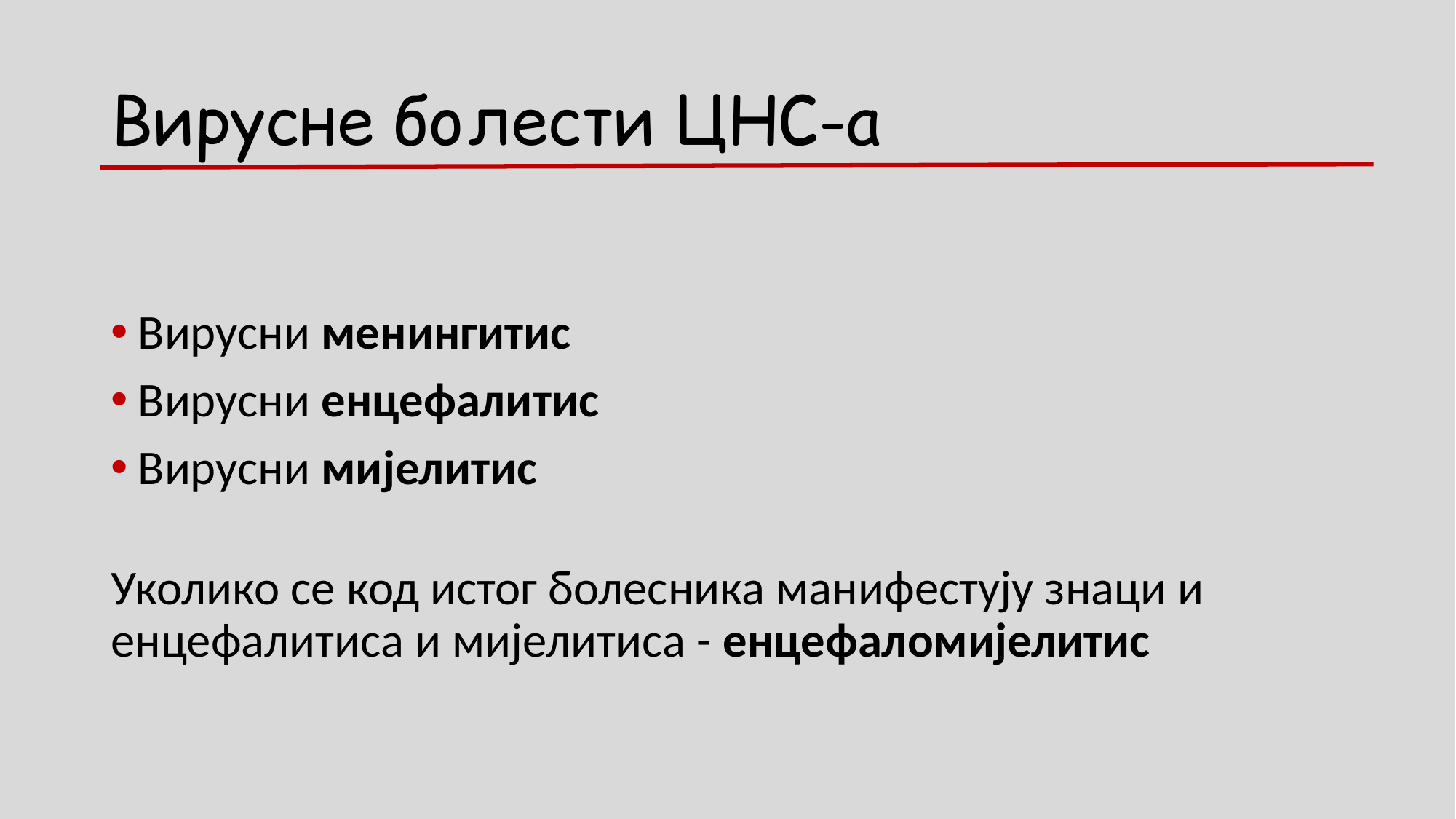

# Вирусне болести ЦНС-а
Вирусни менингитис
Вирусни енцефалитис
Вирусни мијелитис
Уколико се код истог болесника манифестују знаци и енцефалитиса и мијелитиса - енцефаломијелитис